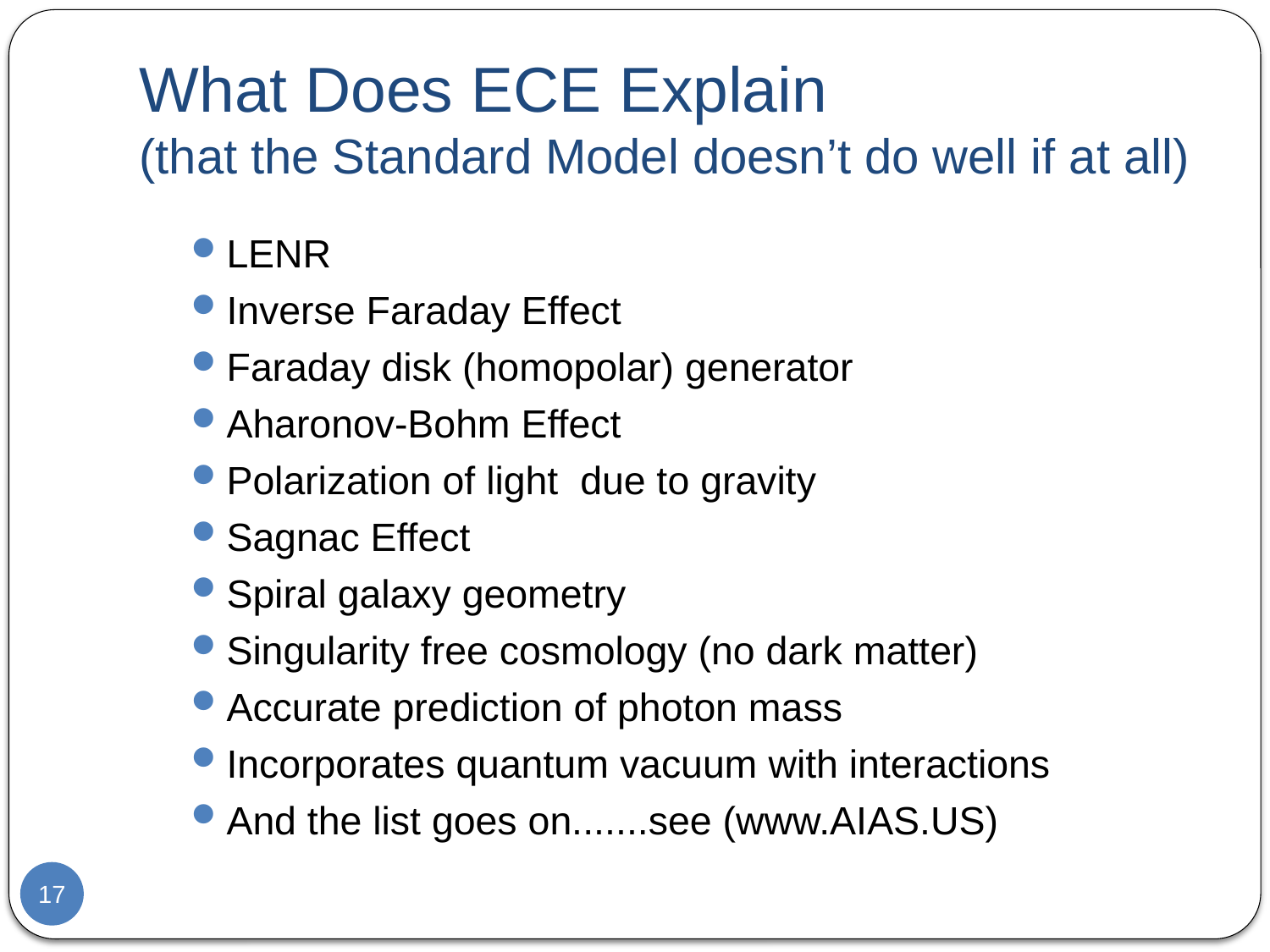

# What Does ECE Explain (that the Standard Model doesn’t do well if at all)
LENR
Inverse Faraday Effect
Faraday disk (homopolar) generator
Aharonov-Bohm Effect
Polarization of light  due to gravity
Sagnac Effect
Spiral galaxy geometry
Singularity free cosmology (no dark matter)
Accurate prediction of photon mass
Incorporates quantum vacuum with interactions
And the list goes on.......see (www.AIAS.US)

17